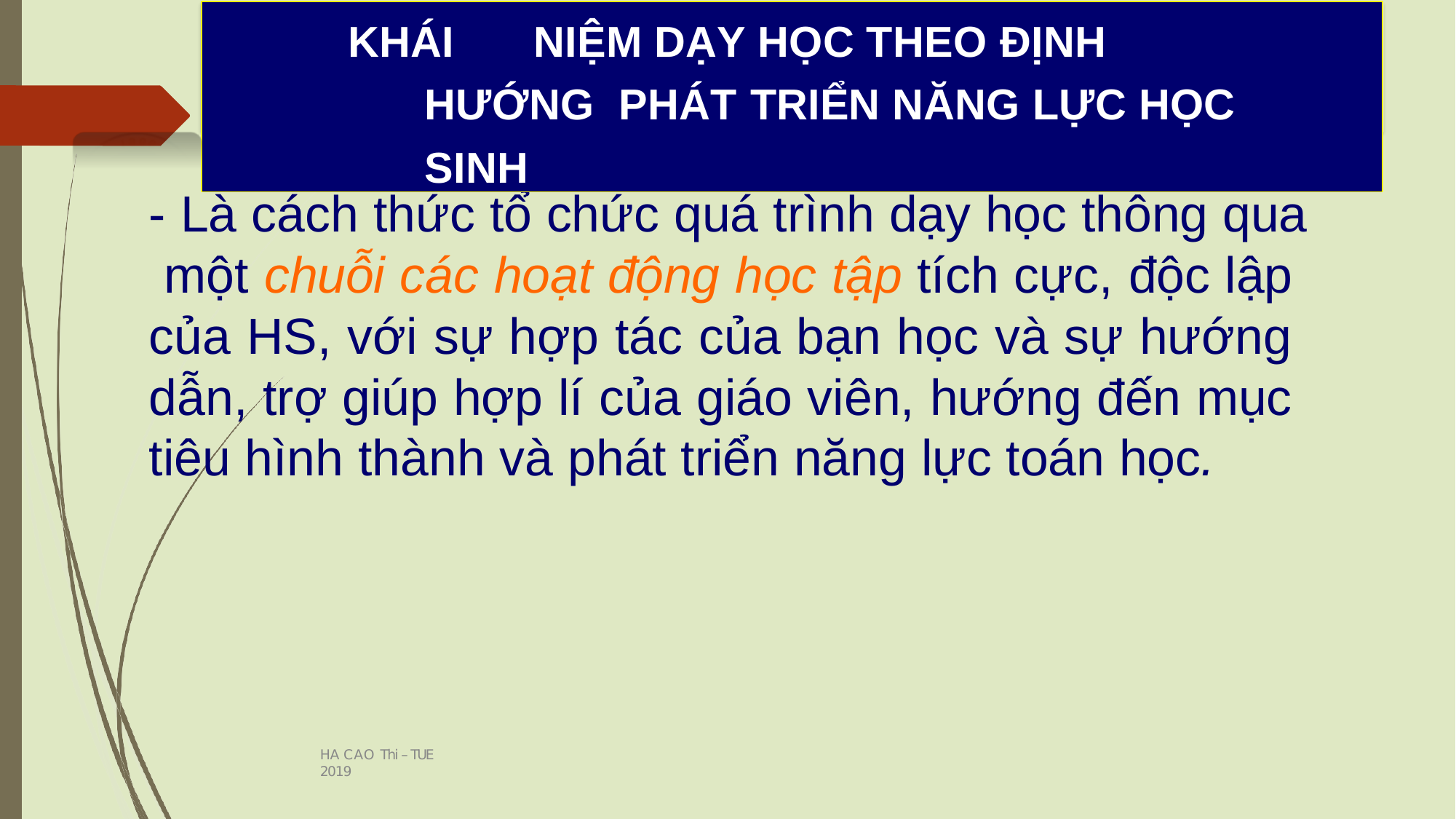

# KHÁI	NIỆM DẠY HỌC THEO ĐỊNH HƯỚNG  PHÁT TRIỂN NĂNG LỰC HỌC SINH

- Là cách thức tổ chức quá trình dạy học thông qua  một chuỗi các hoạt động học tập tích cực, độc lập  của HS, với sự hợp tác của bạn học và sự hướng  dẫn, trợ giúp hợp lí của giáo viên, hướng đến mục  tiêu hình thành và phát triển năng lực toán học.
HA CAO Thi – TUE 2019